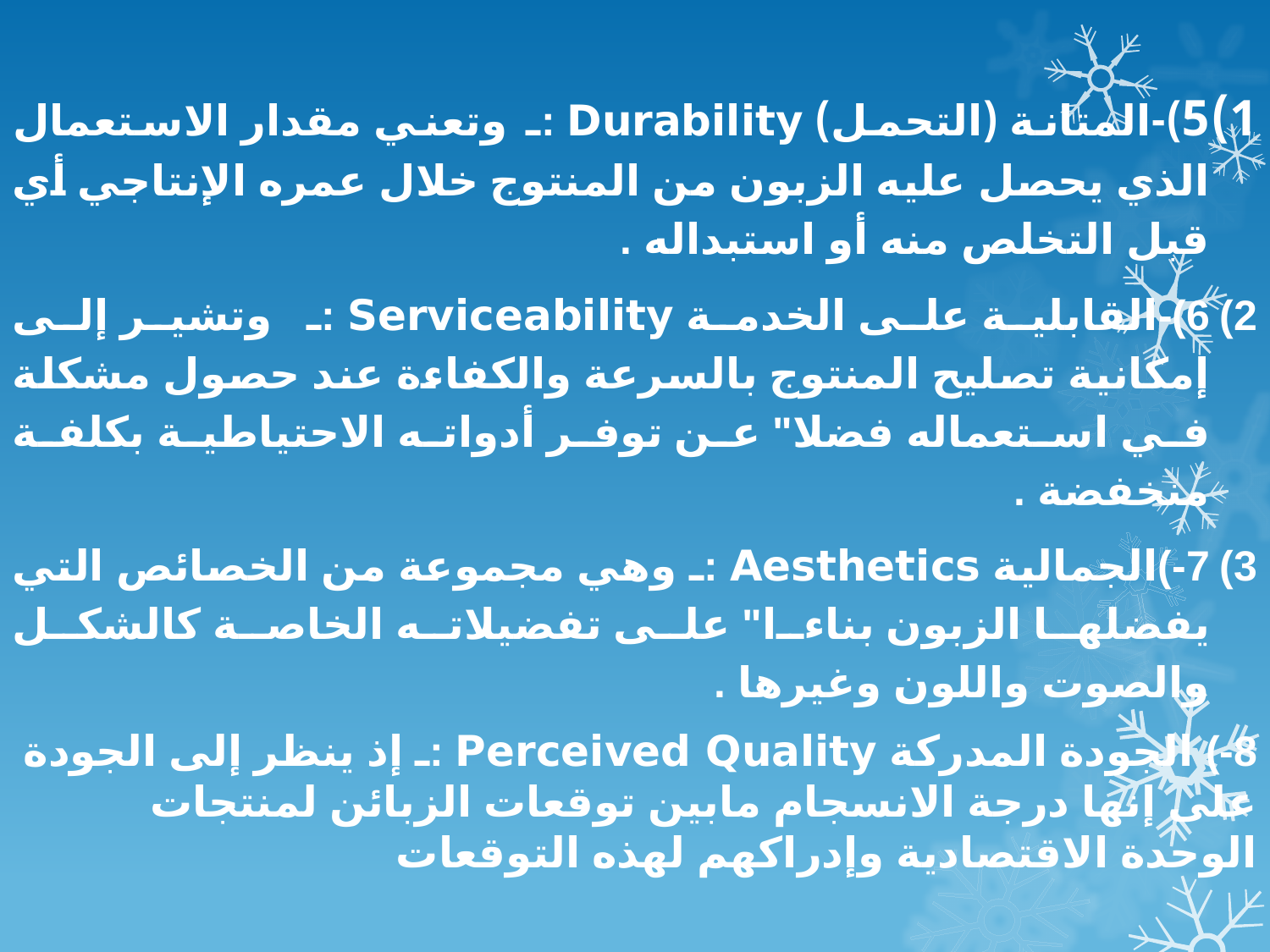

5)-المتانة (التحمل) Durability :ـ وتعني مقدار الاستعمال الذي يحصل عليه الزبون من المنتوج خلال عمره الإنتاجي أي قبل التخلص منه أو استبداله .
6)-القابلية على الخدمة Serviceability :ـ وتشير إلى إمكانية تصليح المنتوج بالسرعة والكفاءة عند حصول مشكلة في استعماله فضلا" عن توفر أدواته الاحتياطية بكلفة منخفضة .
7-)الجمالية Aesthetics :ـ وهي مجموعة من الخصائص التي يفضلها الزبون بناءا" على تفضيلاته الخاصة كالشكل والصوت واللون وغيرها .
8-) الجودة المدركة Perceived Quality :ـ إذ ينظر إلى الجودة على إنها درجة الانسجام مابين توقعات الزبائن لمنتجات الوحدة الاقتصادية وإدراكهم لهذه التوقعات